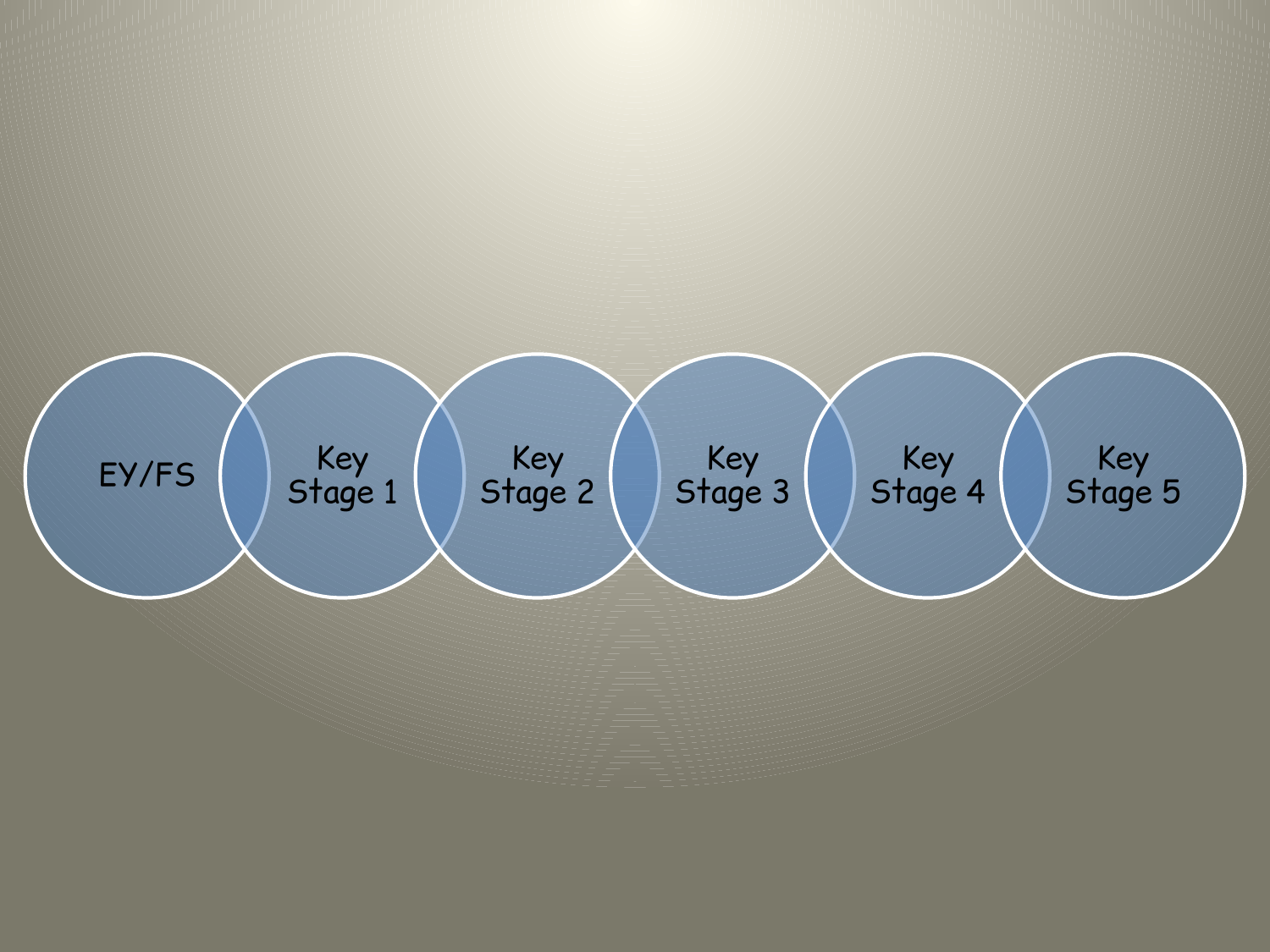

EY/FS
Key Stage 1
Key Stage 2
Key Stage 3
Key Stage 4
Key Stage 5